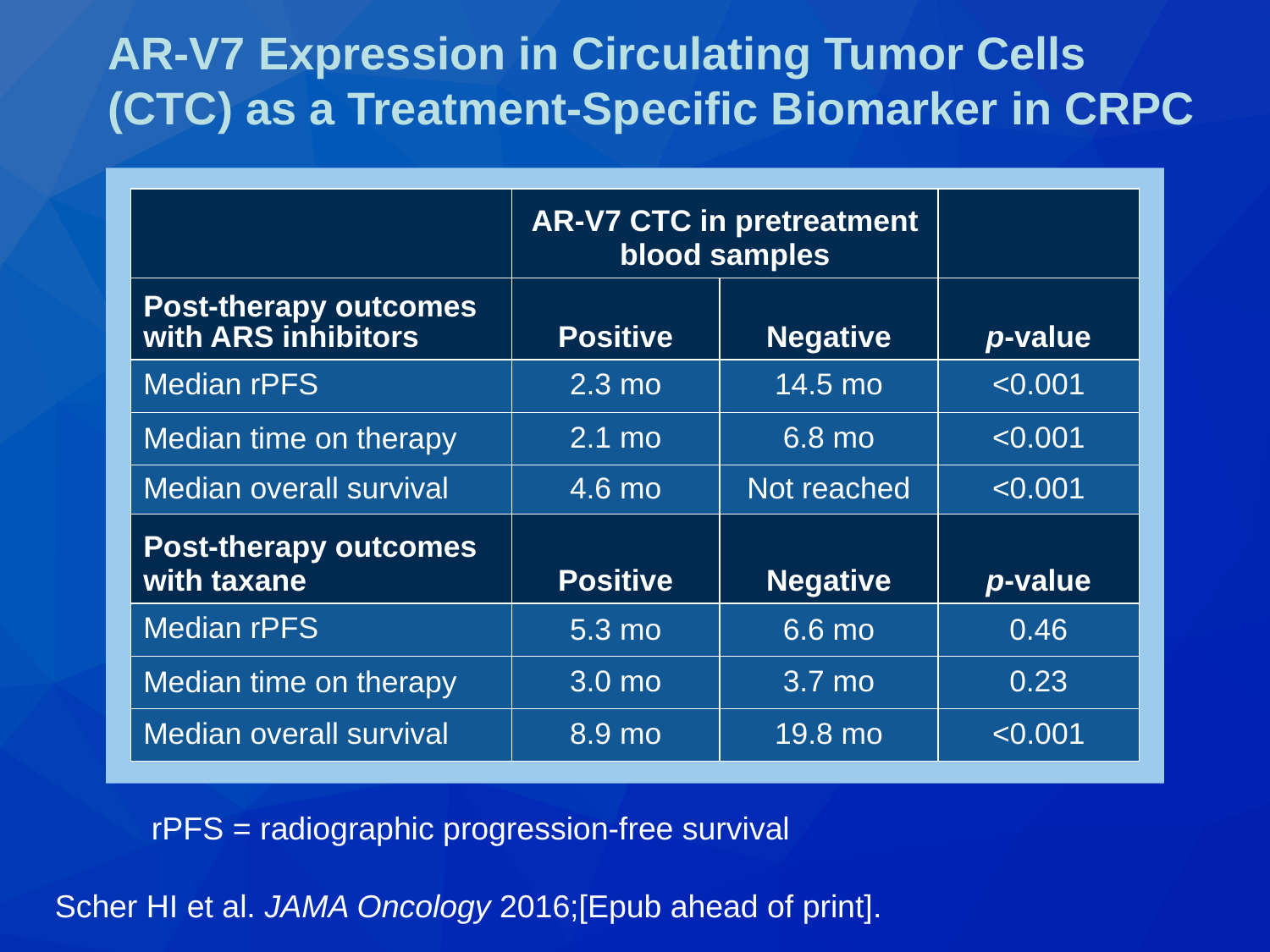

# AR-V7 Expression in Circulating Tumor Cells (CTC) as a Treatment-Specific Biomarker in CRPC

|  | AR-V7 CTC in pretreatment blood samples |  |  |
| --- | --- | --- | --- |
| Post-therapy outcomes with ARS inhibitors | Positive | Negative | p-value |
| Median rPFS | 2.3 mo | 14.5 mo | <0.001 |
| Median time on therapy | 2.1 mo | 6.8 mo | <0.001 |
| Median overall survival | 4.6 mo | Not reached | <0.001 |
| Post-therapy outcomes with taxane | Positive | Negative | p-value |
| Median rPFS | 5.3 mo | 6.6 mo | 0.46 |
| Median time on therapy | 3.0 mo | 3.7 mo | 0.23 |
| Median overall survival | 8.9 mo | 19.8 mo | <0.001 |
rPFS = radiographic progression-free survival
Scher HI et al. JAMA Oncology 2016;[Epub ahead of print].